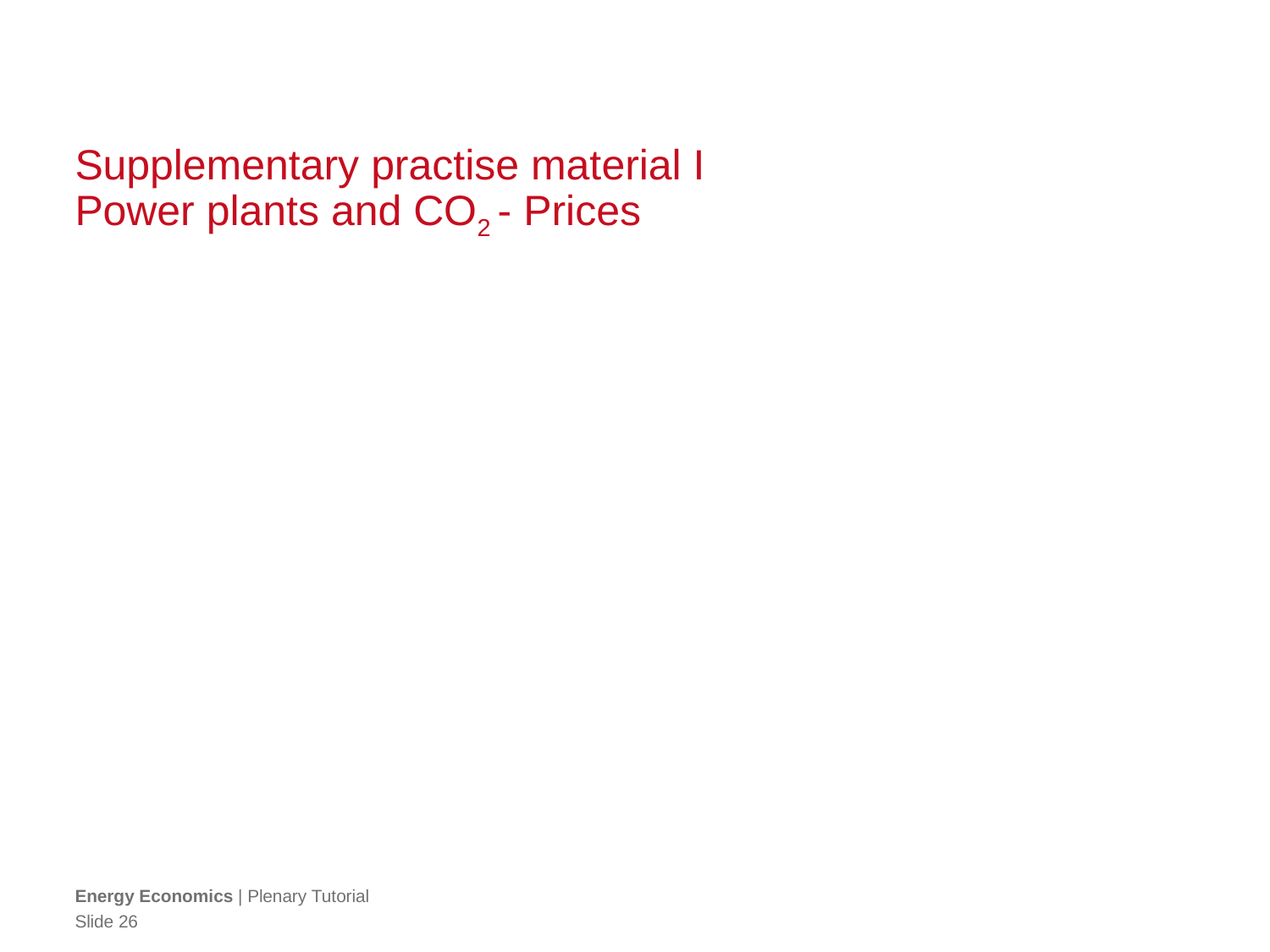

# Supplementary practise material I Power plants and CO2 - Prices

Energy Economics | Plenary Tutorial
Slide 26